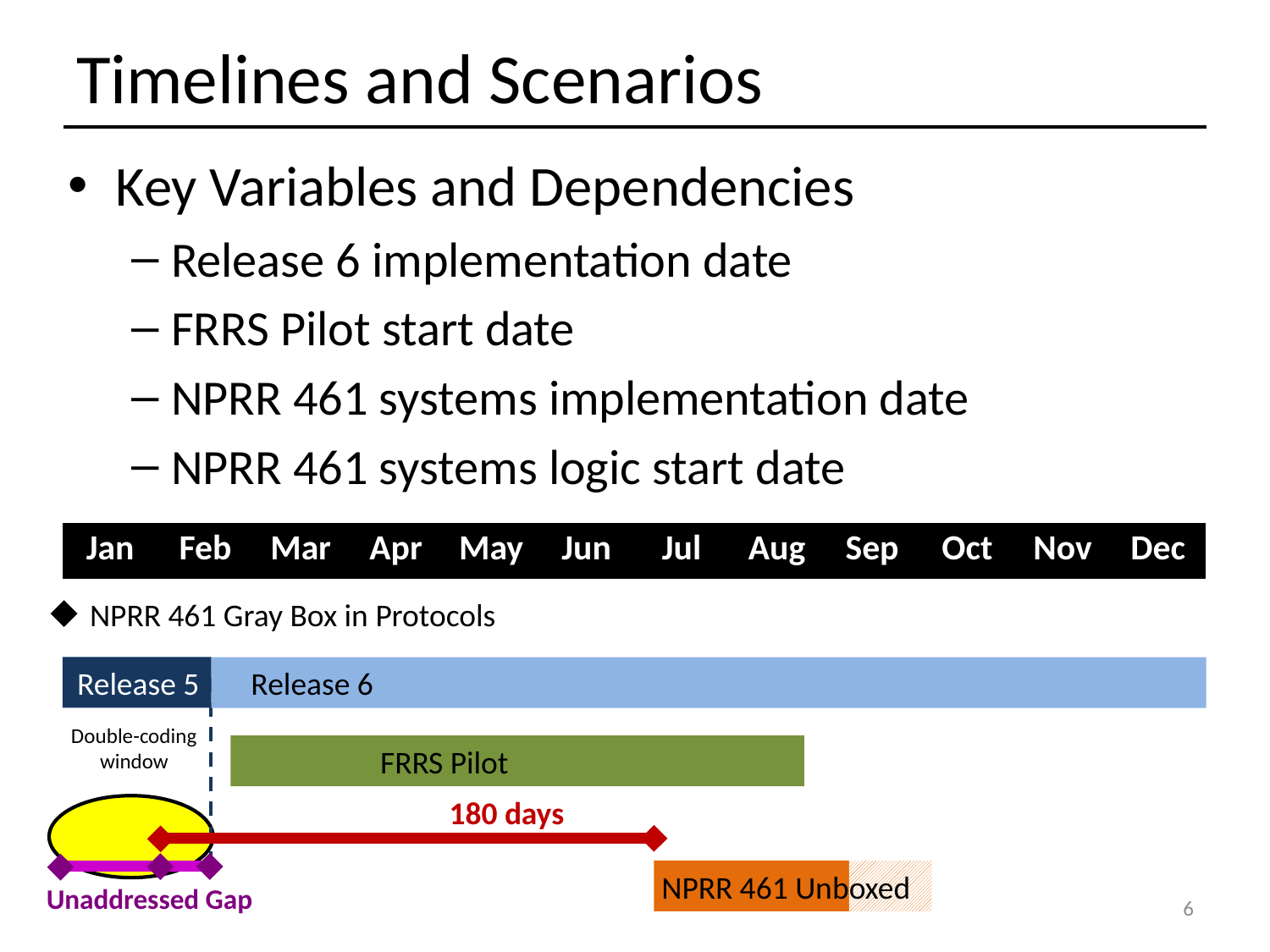

# Timelines and Scenarios
Key Variables and Dependencies
Release 6 implementation date
FRRS Pilot start date
NPRR 461 systems implementation date
NPRR 461 systems logic start date
| Jan | Feb | Mar | Apr | May | Jun | Jul | Aug | Sep | Oct | Nov | Dec |
| --- | --- | --- | --- | --- | --- | --- | --- | --- | --- | --- | --- |

NPRR 461 Gray Box in Protocols

Release 5
Release 6
Double-coding window

FRRS Pilot
180 days

NPRR 461 Unboxed

Unaddressed Gap
6